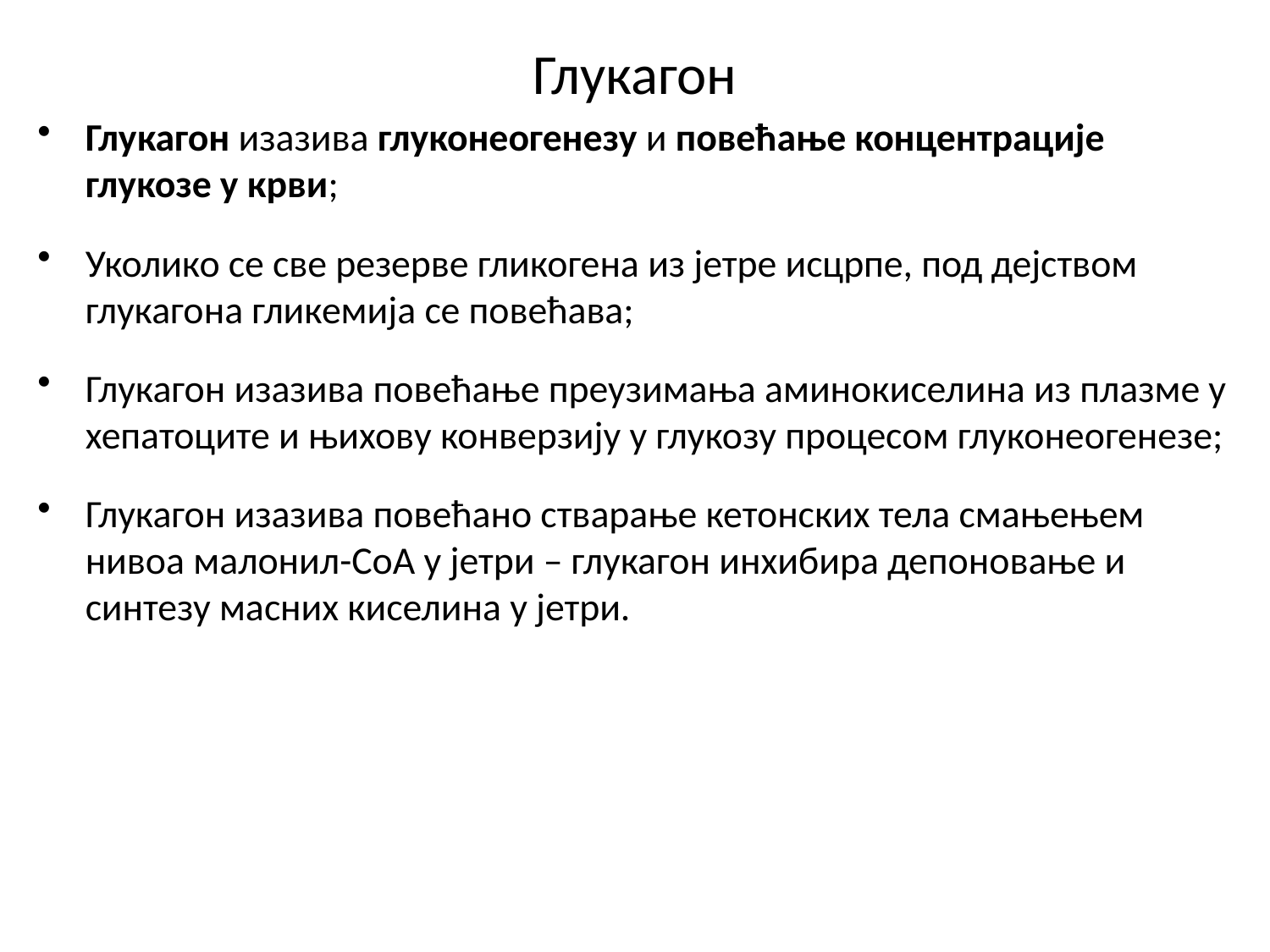

# Глукагон
Глукагон изазива глуконеогенезу и повећање концентрације глукозе у крви;

Уколико се све резерве гликогена из јетре исцрпе, под дејством глукагона гликемија се повећава;

Глукагон изазива повећање преузимања аминокиселина из плазме у хепатоците и њихову конверзију у глукозу процесом глуконеогенезе;

Глукагон изазива повећано стварање кетонских тела смањењем нивоа малонил-CoA у јетри – глукагон инхибира депоновање и синтезу масних киселина у јетри.